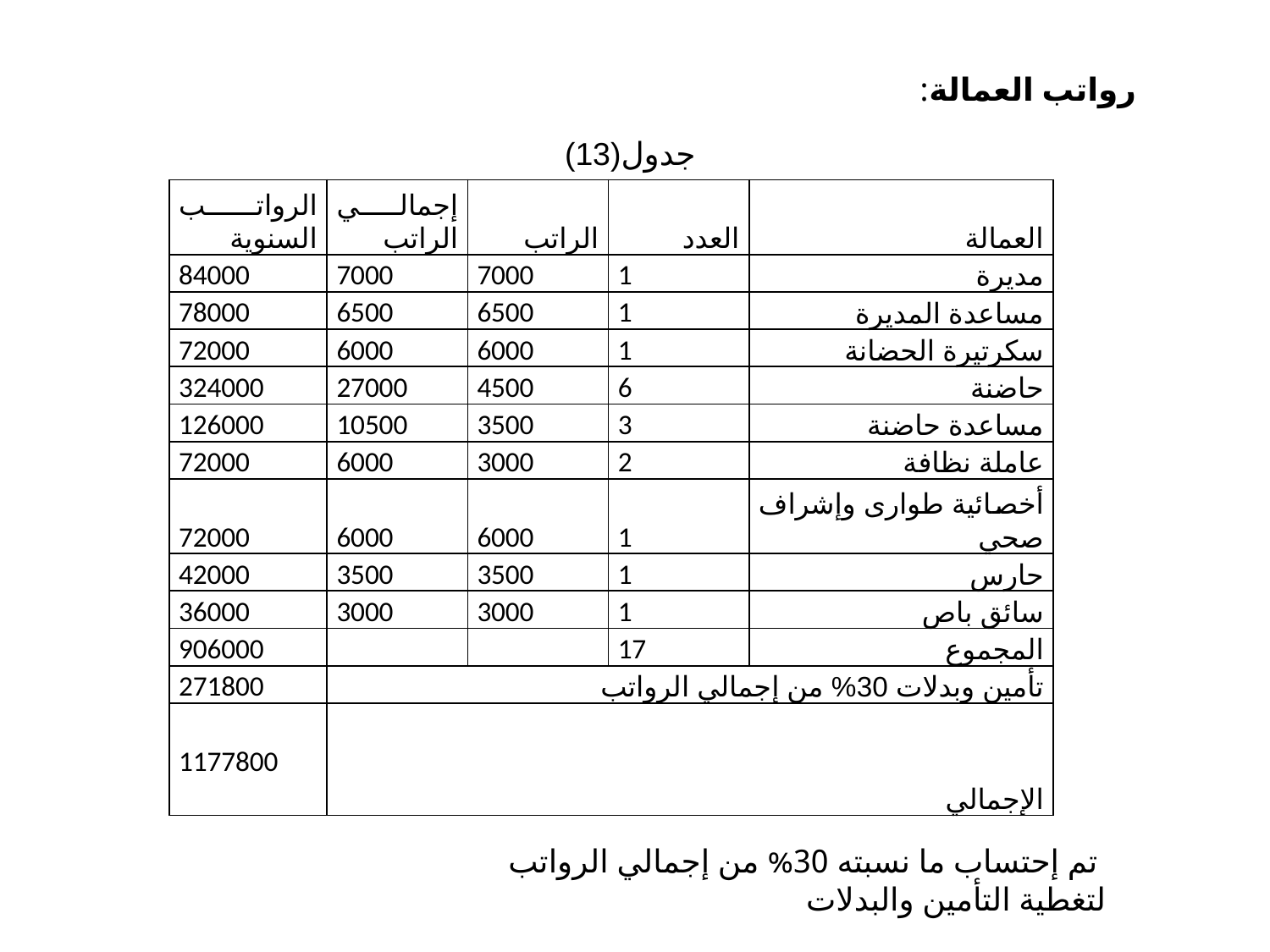

رواتب العمالة:
جدول(13)
| الرواتب السنوية | إجمالي الراتب | الراتب | العدد | العمالة |
| --- | --- | --- | --- | --- |
| 84000 | 7000 | 7000 | 1 | مديرة |
| 78000 | 6500 | 6500 | 1 | مساعدة المديرة |
| 72000 | 6000 | 6000 | 1 | سكرتيرة الحضانة |
| 324000 | 27000 | 4500 | 6 | حاضنة |
| 126000 | 10500 | 3500 | 3 | مساعدة حاضنة |
| 72000 | 6000 | 3000 | 2 | عاملة نظافة |
| 72000 | 6000 | 6000 | 1 | أخصائية طوارى وإشراف صحي |
| 42000 | 3500 | 3500 | 1 | حارس |
| 36000 | 3000 | 3000 | 1 | سائق باص |
| 906000 |  |  | 17 | المجموع |
| 271800 | تأمين وبدلات 30% من إجمالي الرواتب |  |  |  |
| 1177800 | الإجمالي |  |  |  |
|  |  |  |  |  |
 تم إحتساب ما نسبته 30% من إجمالي الرواتب لتغطية التأمين والبدلات